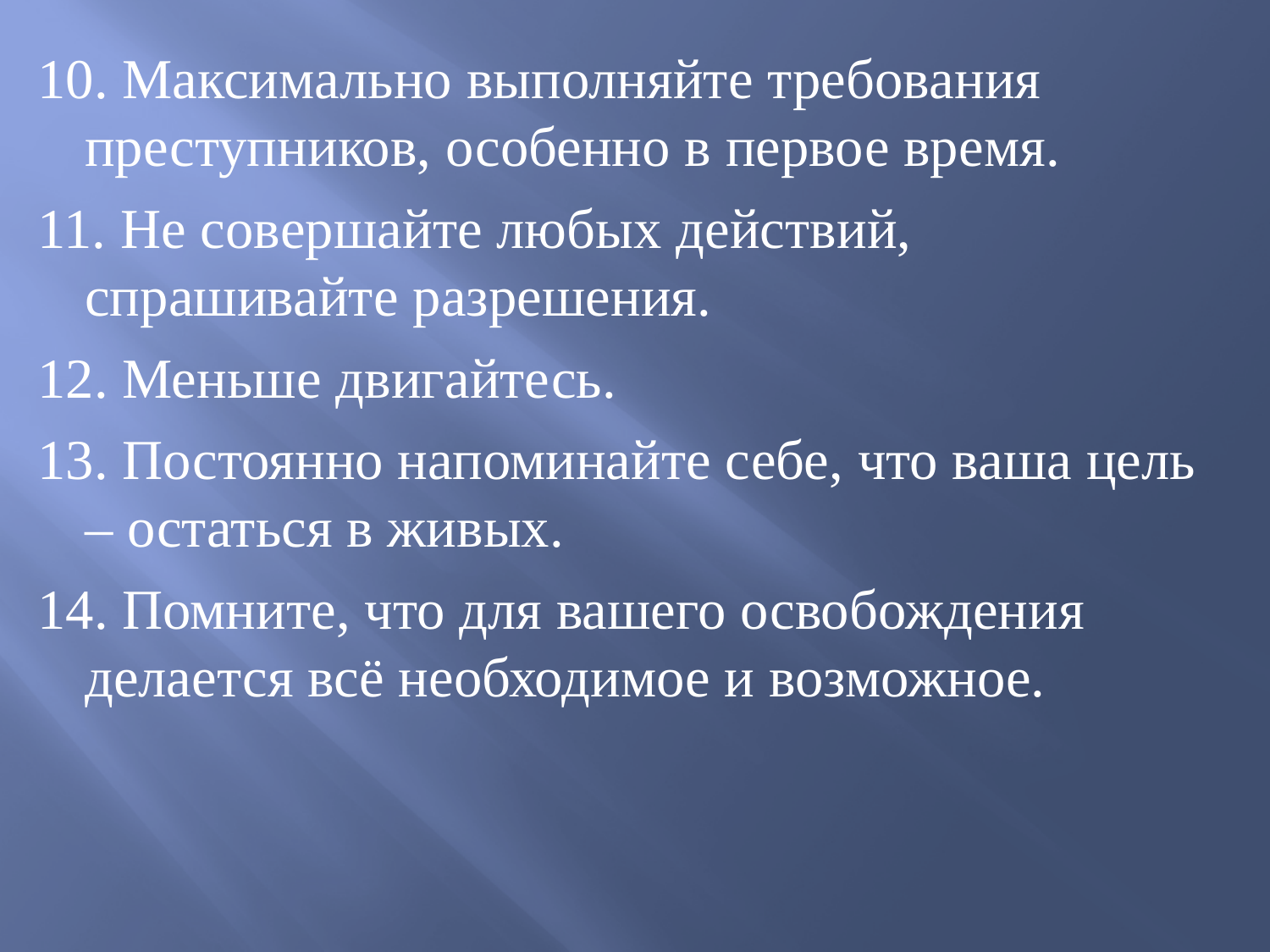

10. Максимально выполняйте требования преступников, особенно в первое время.
11. Не совершайте любых действий, спрашивайте разрешения.
12. Меньше двигайтесь.
13. Постоянно напоминайте себе, что ваша цель – остаться в живых.
14. Помните, что для вашего освобождения делается всё необходимое и возможное.